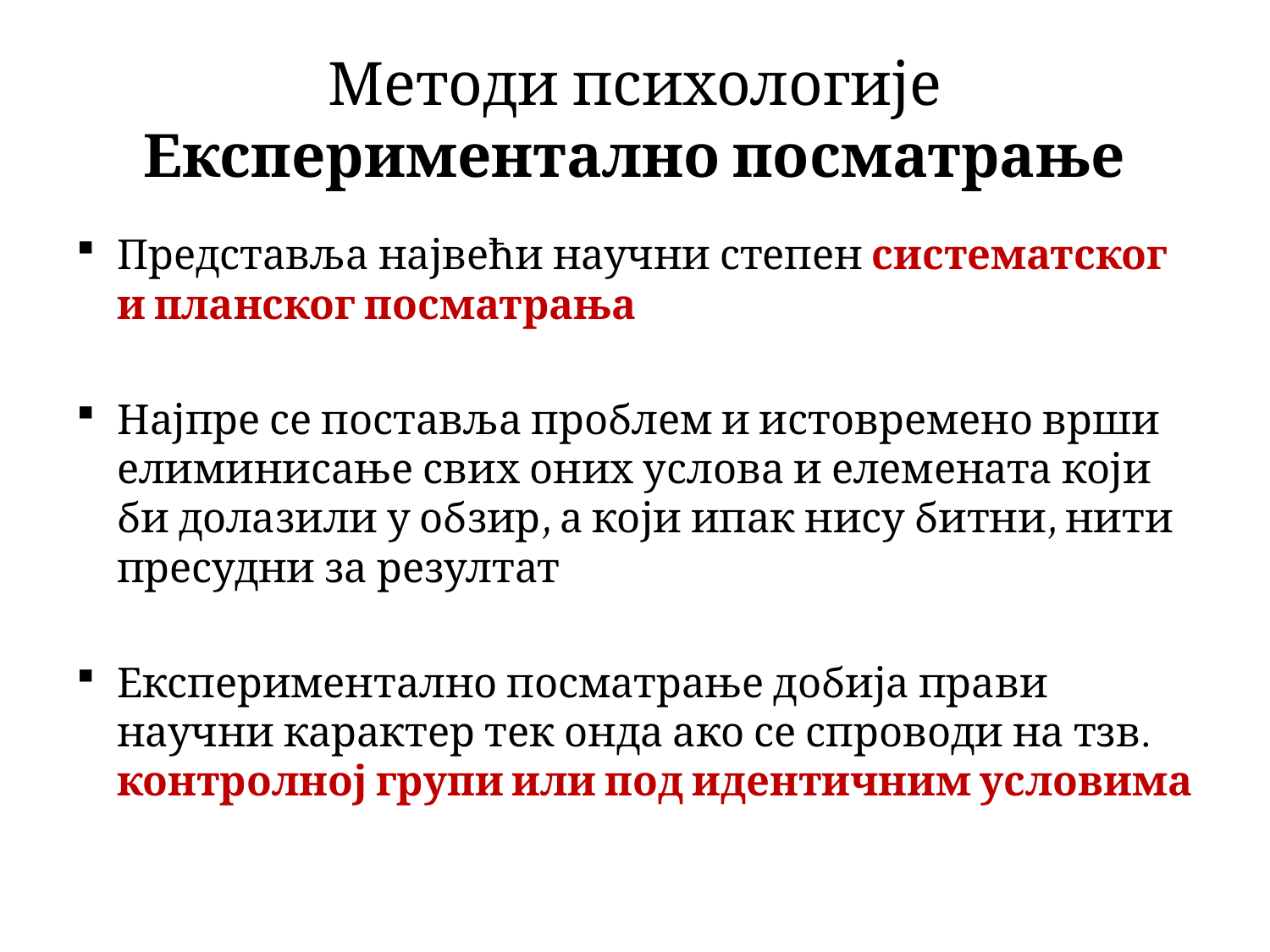

# Методи психологије Експериментално посматрање
Представља највећи научни степен систематског и планског посматрања

Најпре се поставља проблем и истовремено врши елиминисање свих оних услова и елемената који би долазили у обзир, а који ипак нису битни, нити пресудни за резултат

Експериментално посматрање добија прави научни карактер тек онда ако се спроводи на тзв. контролној групи или под идентичним условима